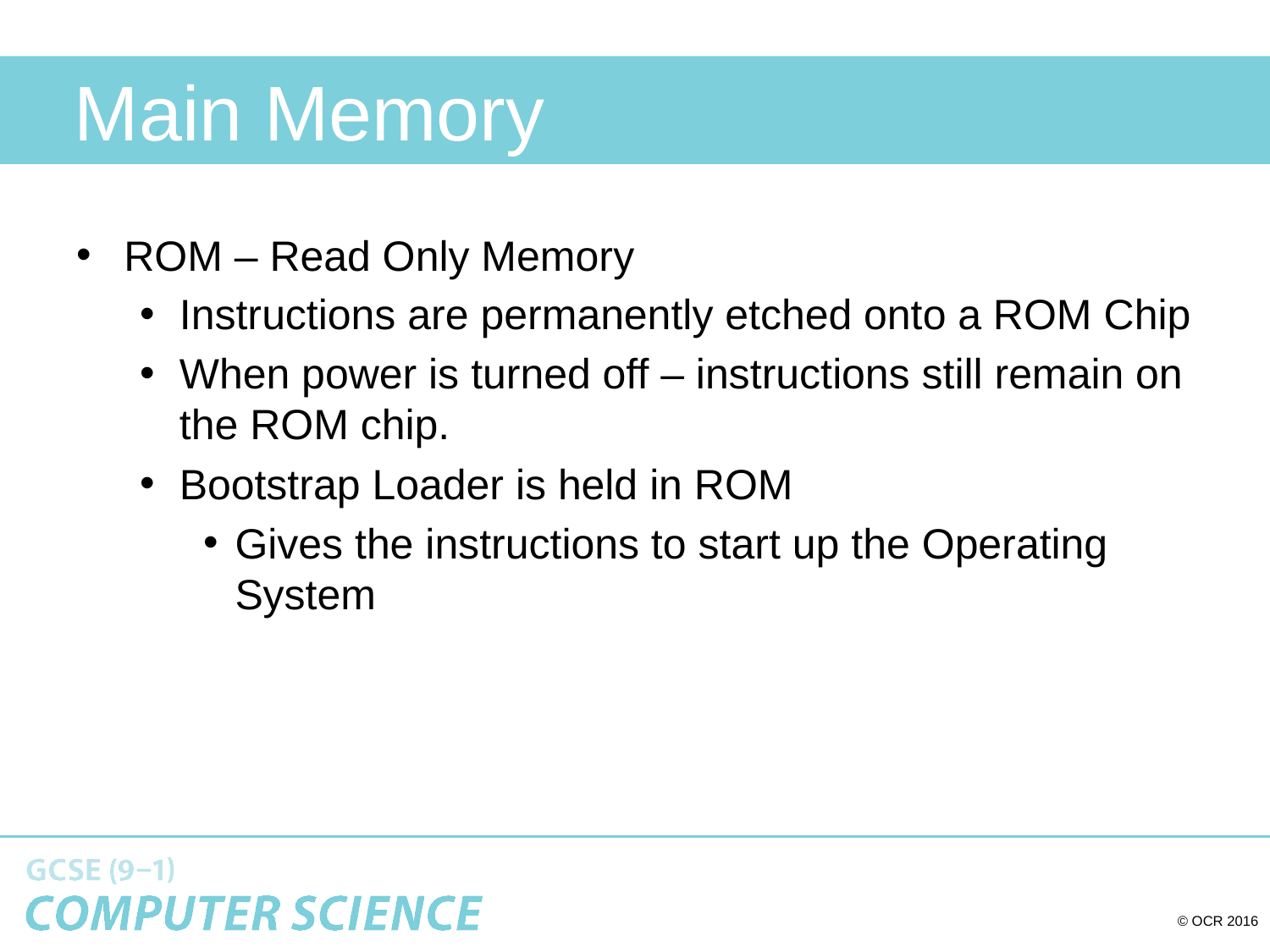

# Main Memory
ROM – Read Only Memory
Instructions are permanently etched onto a ROM Chip
When power is turned off – instructions still remain on the ROM chip.
Bootstrap Loader is held in ROM
Gives the instructions to start up the Operating System